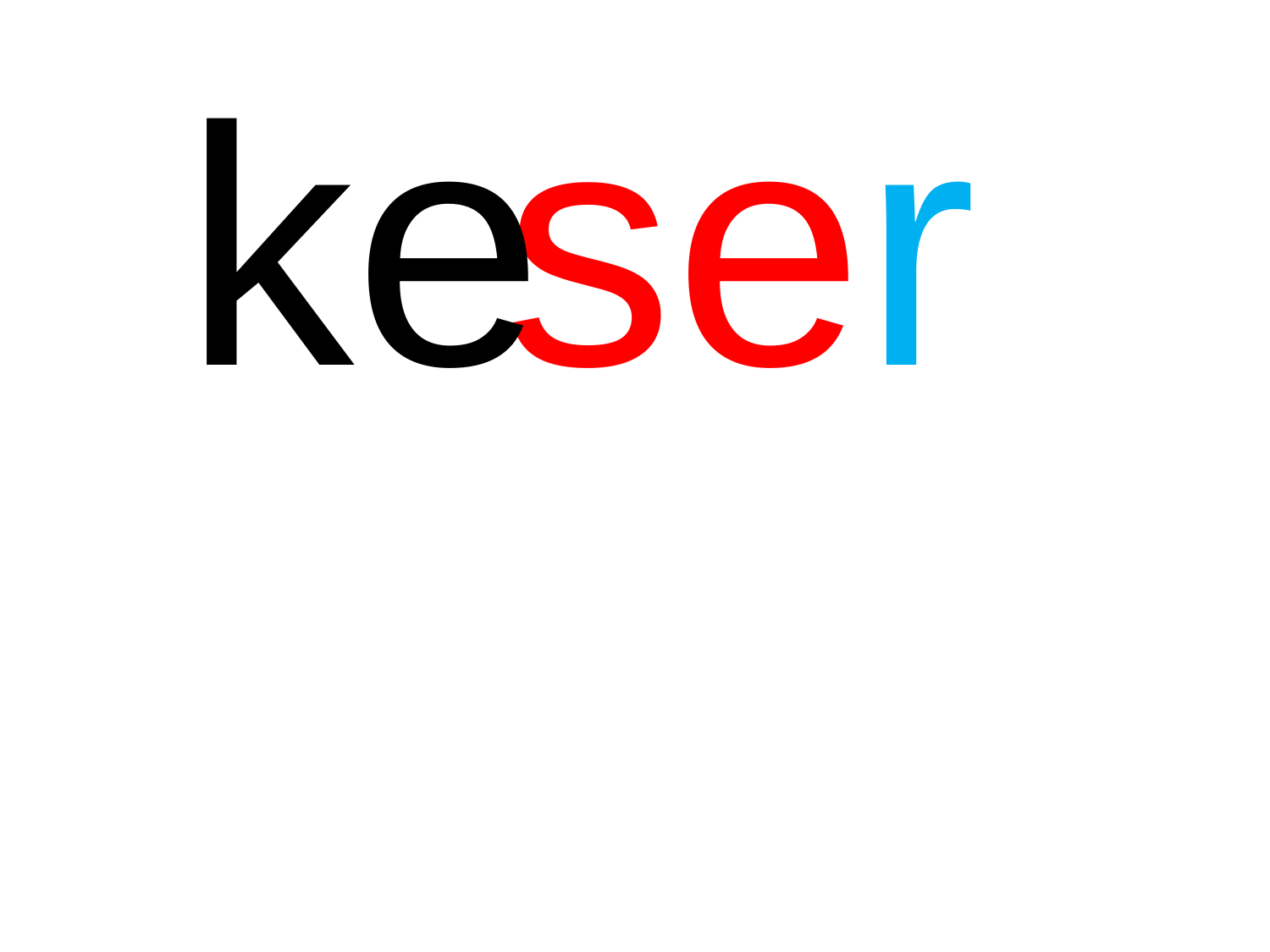

| ke |
| --- |
| ser |
| --- |